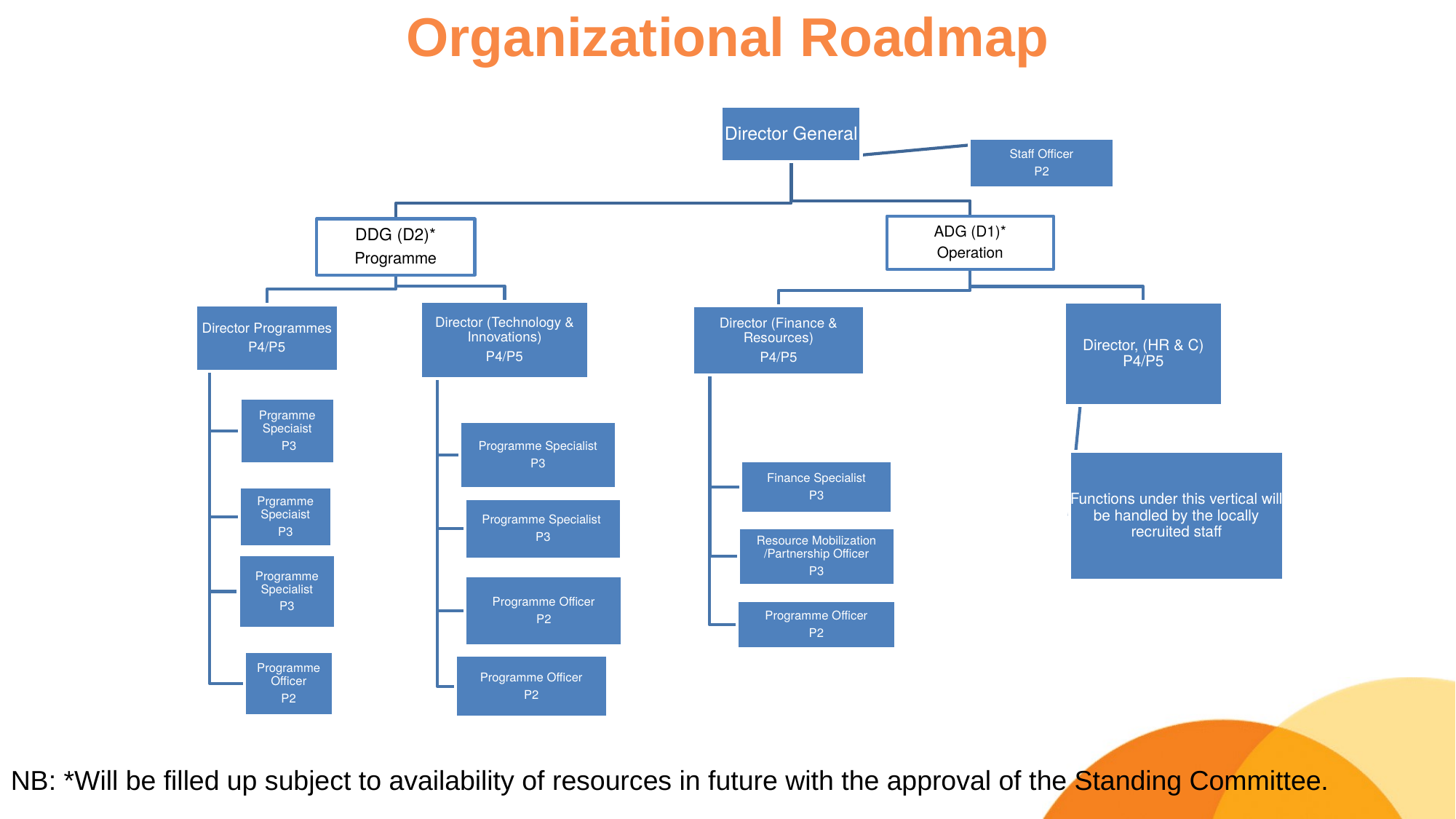

# Organizational Roadmap
Director General
DDG (D2)*
Programme
Director (Technology & Innovations)
P4/P5
Programme Specialist
P3
Programme Specialist
P3
Programme Officer
P2
Programme Officer
P2
Director Programmes
P4/P5
Prgramme Speciaist
 P3
Prgramme Speciaist
P3
Programme Specialist
P3
Programme Officer
P2
ADG (D1)*
Operation
Director (Finance & Resources)
P4/P5
Finance Specialist
P3
Resource Mobilization /Partnership Officer
P3
Programme Officer
P2
Director, (HR & C) P4/P5
Functions under this vertical will be handled by the locally recruited staff
Staff Officer
P2

NB: *Will be filled up subject to availability of resources in future with the approval of the Standing Committee.